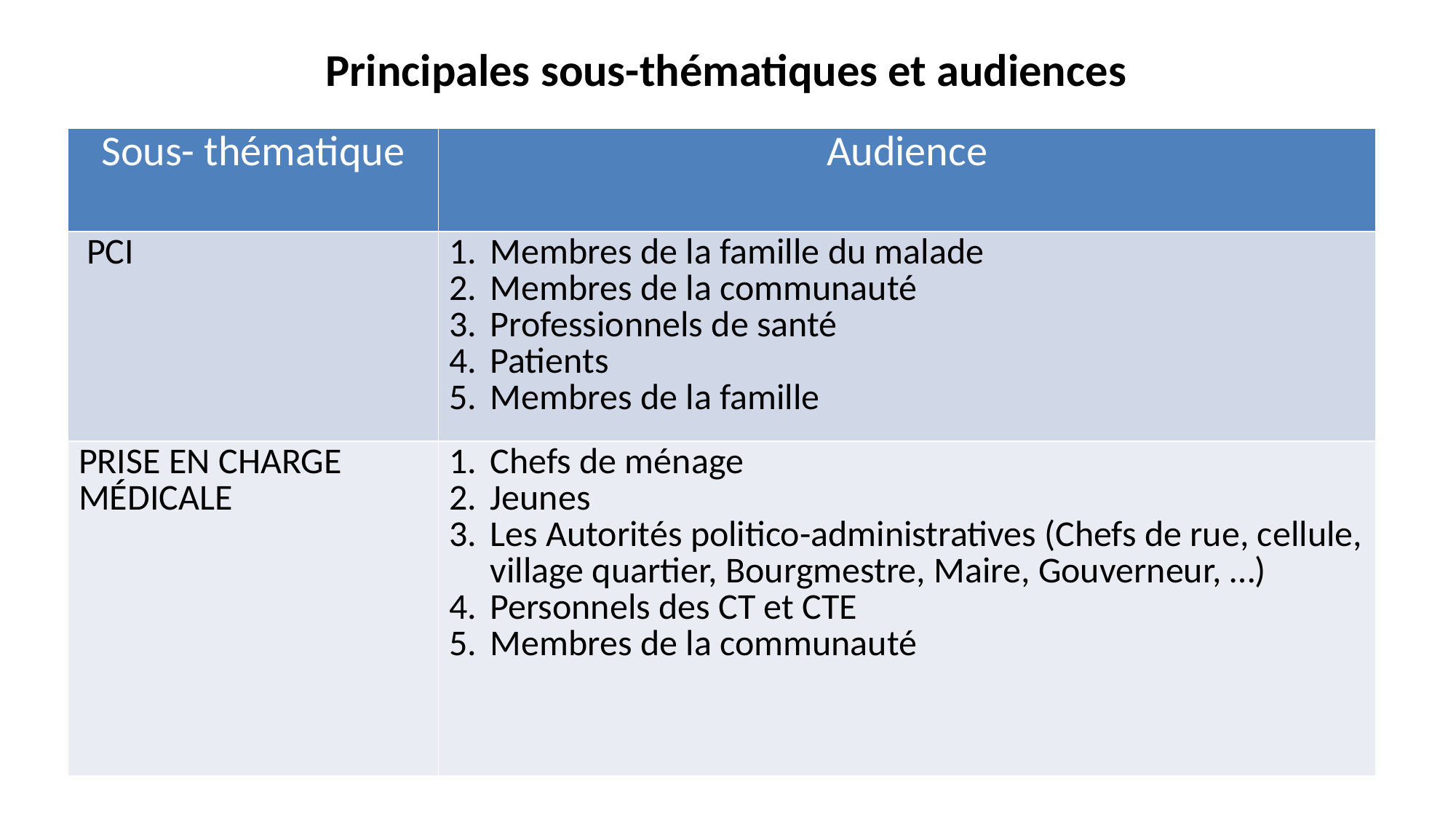

# Principales sous-thématiques et audiences
| Sous- thématique | Audience |
| --- | --- |
| PCI | Membres de la famille du malade Membres de la communauté Professionnels de santé Patients Membres de la famille |
| Prise en charge médicale | Chefs de ménage Jeunes Les Autorités politico-administratives (Chefs de rue, cellule, village quartier, Bourgmestre, Maire, Gouverneur, …) Personnels des CT et CTE Membres de la communauté |